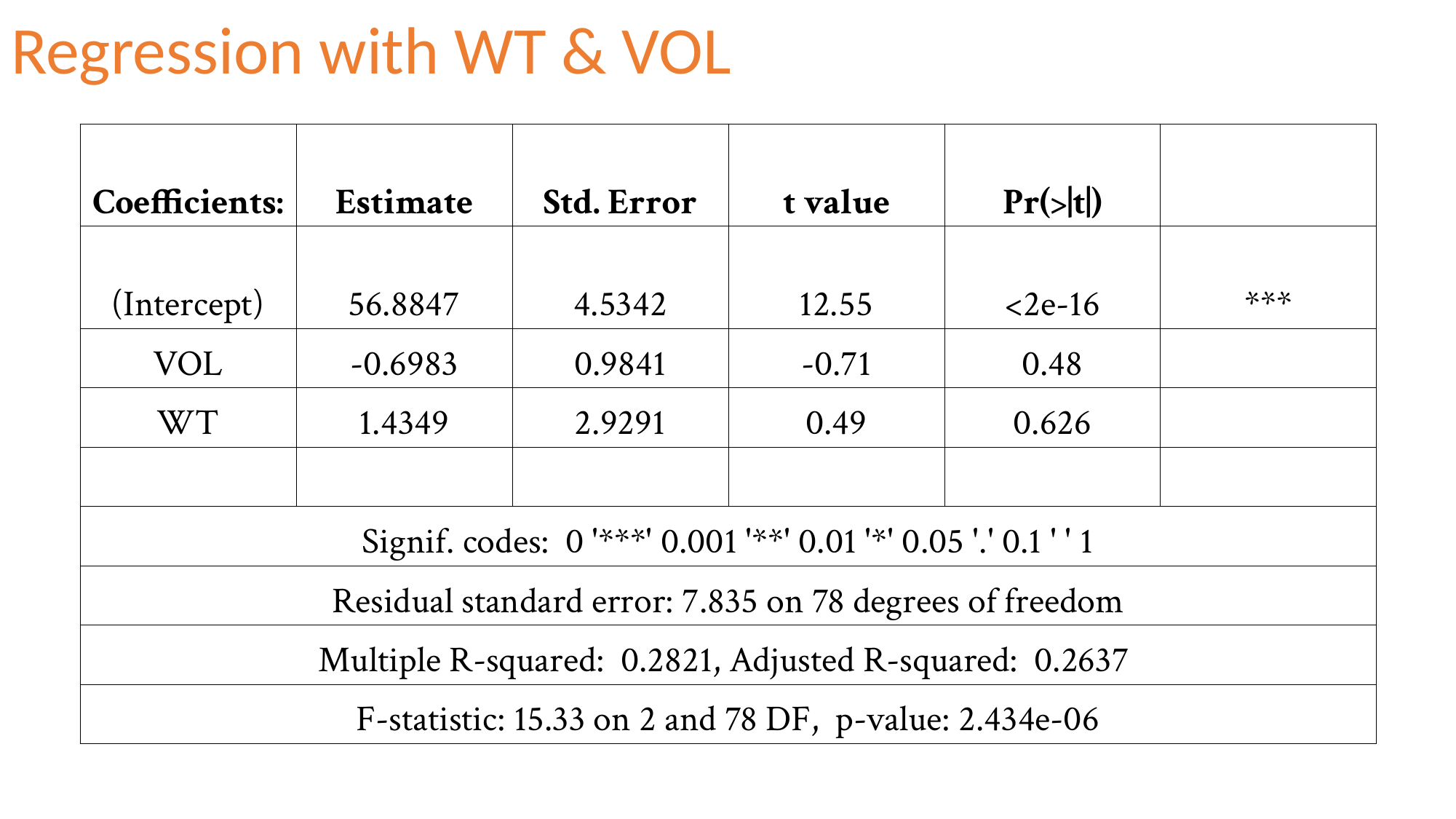

# Regression with WT & VOL
| Coefficients: | Estimate | Std. Error | t value | Pr(>|t|) |  |
| --- | --- | --- | --- | --- | --- |
| (Intercept) | 56.8847 | 4.5342 | 12.55 | <2e-16 | \*\*\* |
| VOL | -0.6983 | 0.9841 | -0.71 | 0.48 |  |
| WT | 1.4349 | 2.9291 | 0.49 | 0.626 |  |
|  |  |  |  |  |  |
| Signif. codes: 0 '\*\*\*' 0.001 '\*\*' 0.01 '\*' 0.05 '.' 0.1 ' ' 1 |  |  |  |  |  |
| Residual standard error: 7.835 on 78 degrees of freedom |  |  |  |  |  |
| Multiple R-squared: 0.2821, Adjusted R-squared: 0.2637 |  |  |  |  |  |
| F-statistic: 15.33 on 2 and 78 DF, p-value: 2.434e-06 |  |  |  |  |  |